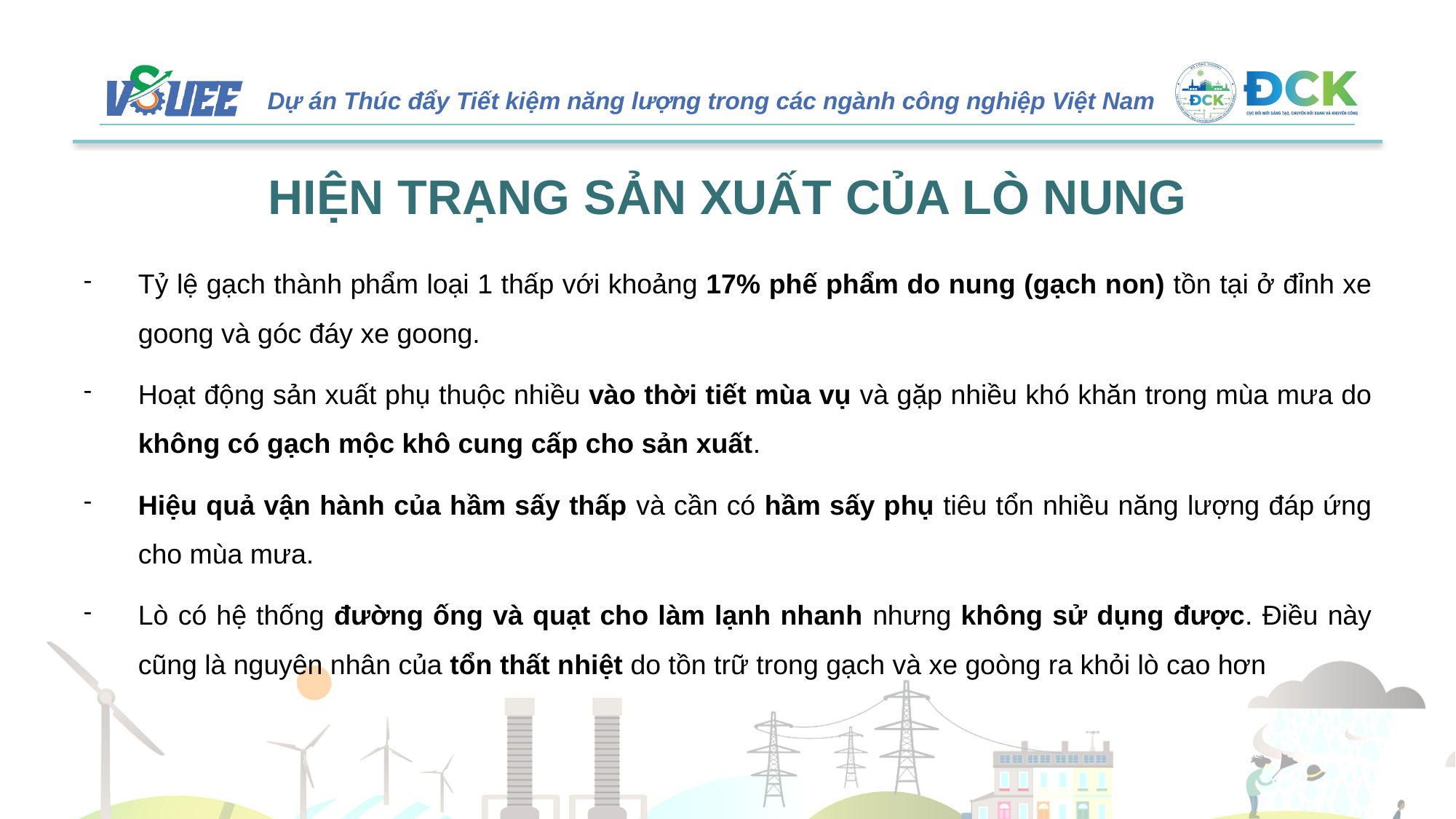

# HIỆN TRẠNG SẢN XUẤT CỦA LÒ NUNG
Tỷ lệ gạch thành phẩm loại 1 thấp với khoảng 17% phế phẩm do nung (gạch non) tồn tại ở đỉnh xe goong và góc đáy xe goong.
Hoạt động sản xuất phụ thuộc nhiều vào thời tiết mùa vụ và gặp nhiều khó khăn trong mùa mưa do không có gạch mộc khô cung cấp cho sản xuất.
Hiệu quả vận hành của hầm sấy thấp và cần có hầm sấy phụ tiêu tổn nhiều năng lượng đáp ứng cho mùa mưa.
Lò có hệ thống đường ống và quạt cho làm lạnh nhanh nhưng không sử dụng được. Điều này cũng là nguyên nhân của tổn thất nhiệt do tồn trữ trong gạch và xe goòng ra khỏi lò cao hơn